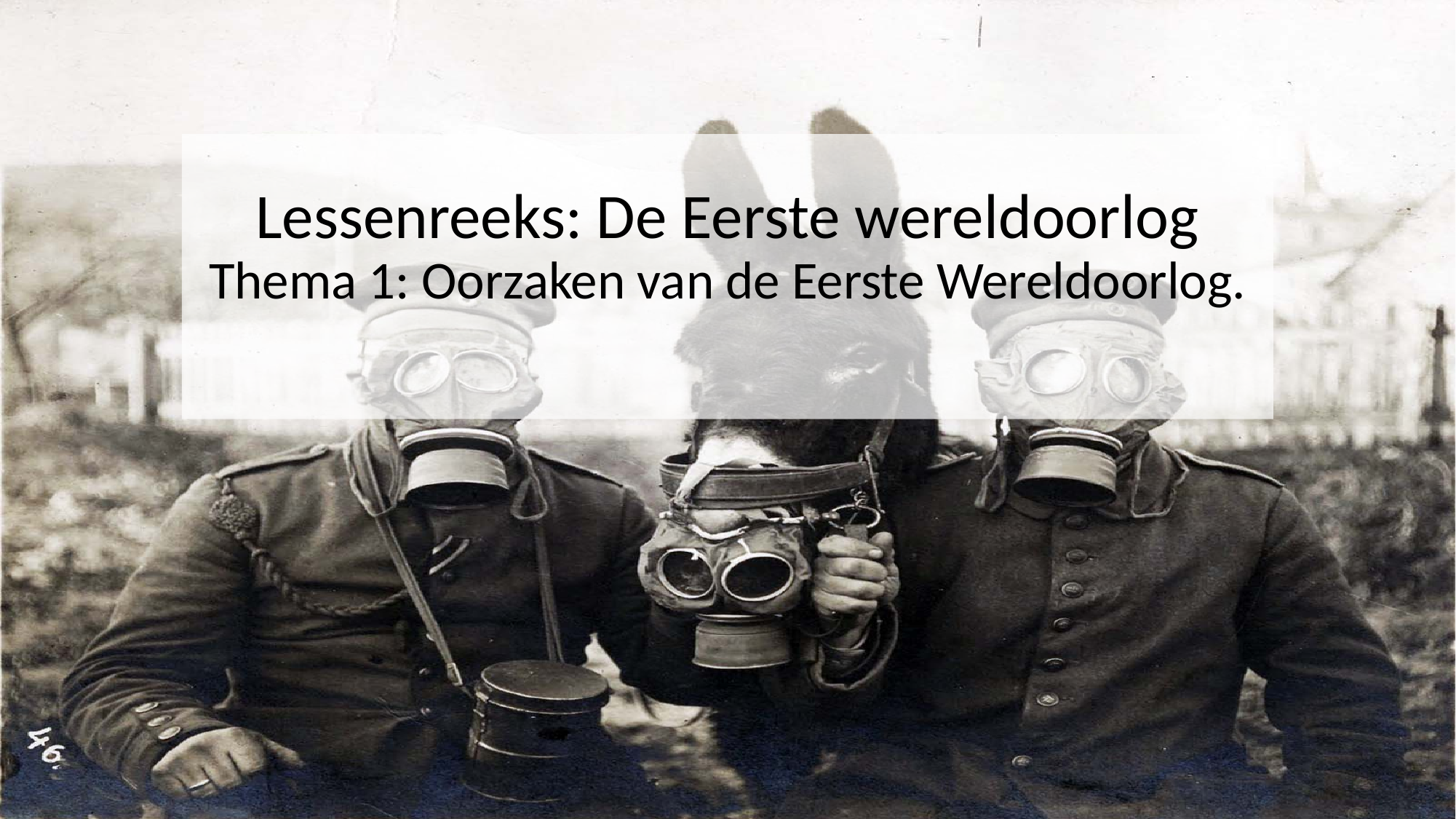

# Lessenreeks: De Eerste wereldoorlog Thema 1: Oorzaken van de Eerste Wereldoorlog.